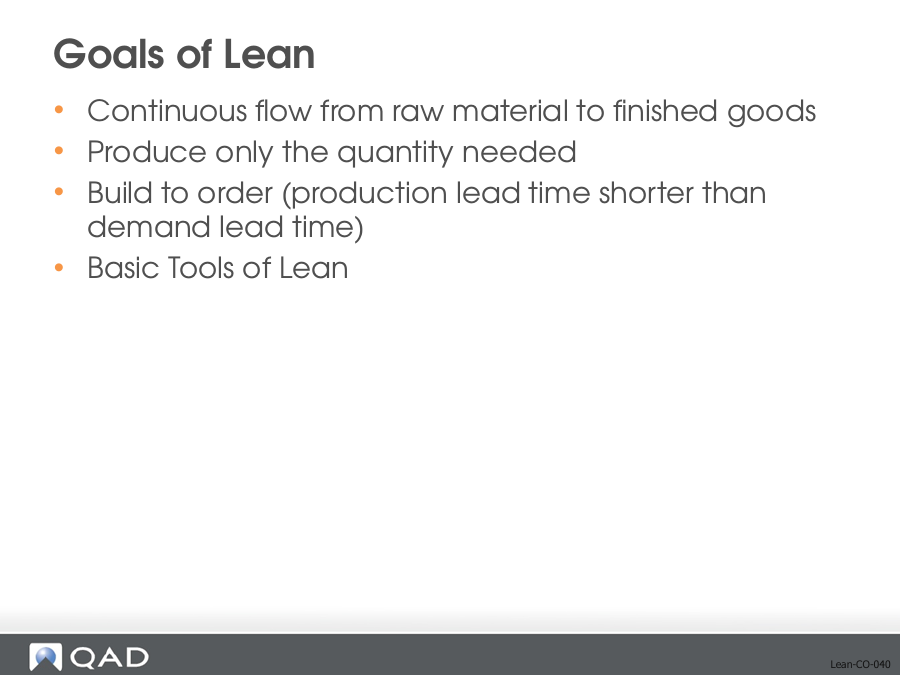

# Goals of Lean
Continuous flow from raw material to finished goods
Produce only the quantity needed
Build to order (production lead time shorter than demand lead time)
Basic Tools of Lean
Lean-CO-040